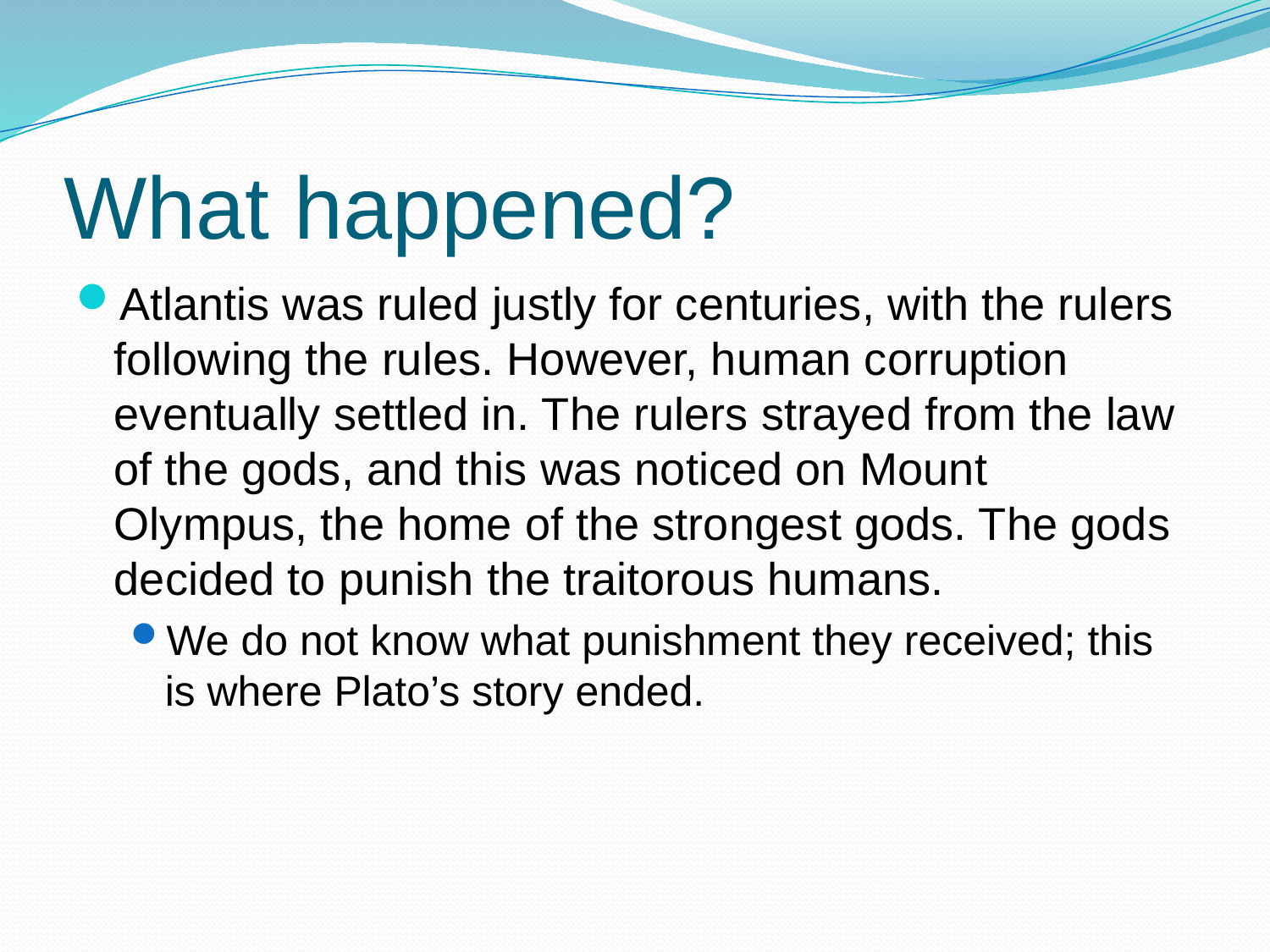

# What happened?
Atlantis was ruled justly for centuries, with the rulers following the rules. However, human corruption eventually settled in. The rulers strayed from the law of the gods, and this was noticed on Mount Olympus, the home of the strongest gods. The gods decided to punish the traitorous humans.
We do not know what punishment they received; this is where Plato’s story ended.